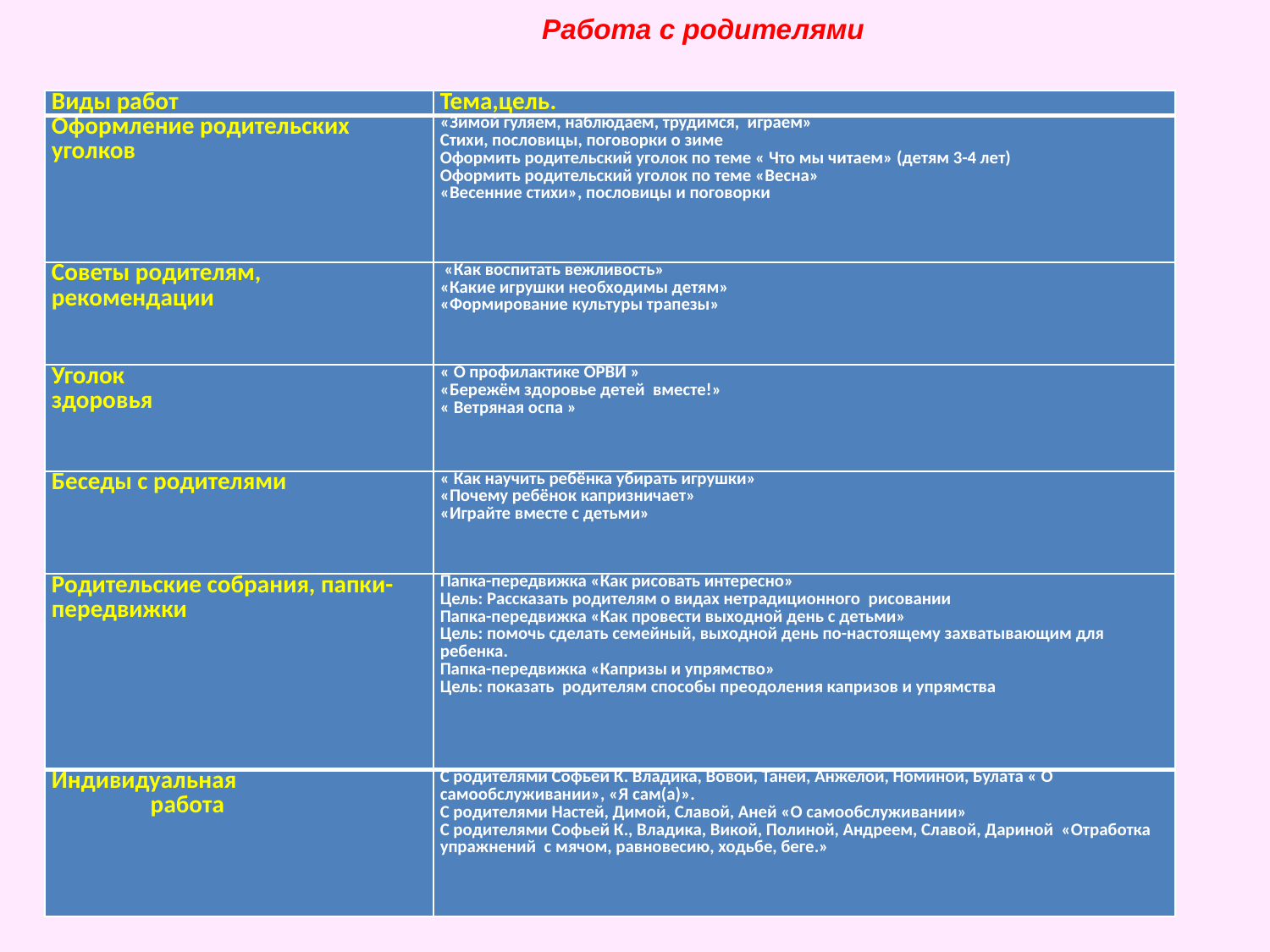

Работа с родителями

| Виды работ | Тема,цель. |
| --- | --- |
| Оформление родительских уголков | «Зимой гуляем, наблюдаем, трудимся, играем» Стихи, пословицы, поговорки о зиме Оформить родительский уголок по теме « Что мы читаем» (детям 3-4 лет) Оформить родительский уголок по теме «Весна» «Весенние стихи», пословицы и поговорки |
| Советы родителям, рекомендации | «Как воспитать вежливость» «Какие игрушки необходимы детям» «Формирование культуры трапезы» |
| Уголок здоровья | « О профилактике ОРВИ » «Бережём здоровье детей вместе!» « Ветряная оспа » |
| Беседы с родителями | « Как научить ребёнка убирать игрушки» «Почему ребёнок капризничает» «Играйте вместе с детьми» |
| Родительские собрания, папки-передвижки | Папка-передвижка «Как рисовать интересно» Цель: Рассказать родителям о видах нетрадиционного рисовании Папка-передвижка «Как провести выходной день с детьми» Цель: помочь сделать семейный, выходной день по-настоящему захватывающим для ребенка. Папка-передвижка «Капризы и упрямство» Цель: показать родителям способы преодоления капризов и упрямства |
| Индивидуальная работа | С родителями Софьей К. Владика, Вовой, Таней, Анжелой, Номиной, Булата « О самообслуживании», «Я сам(а)». С родителями Настей, Димой, Славой, Аней «О самообслуживании» С родителями Софьей К., Владика, Викой, Полиной, Андреем, Славой, Дариной «Отработка упражнений с мячом, равновесию, ходьбе, беге.» |